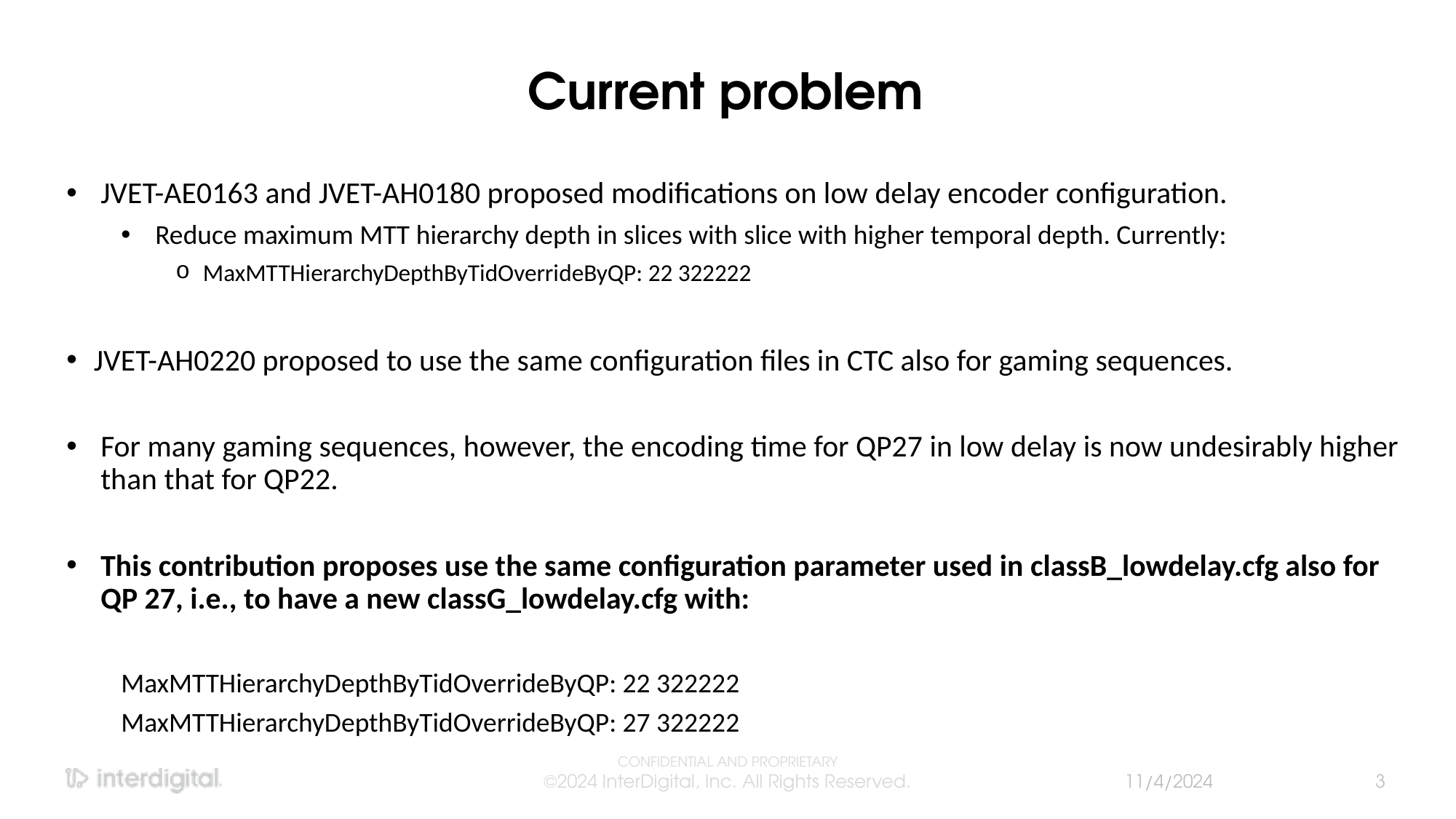

# Current problem
JVET-AE0163 and JVET-AH0180 proposed modifications on low delay encoder configuration.
Reduce maximum MTT hierarchy depth in slices with slice with higher temporal depth. Currently:
MaxMTTHierarchyDepthByTidOverrideByQP: 22 322222

JVET-AH0220 proposed to use the same configuration files in CTC also for gaming sequences.

For many gaming sequences, however, the encoding time for QP27 in low delay is now undesirably higher than that for QP22.

This contribution proposes use the same configuration parameter used in classB_lowdelay.cfg also for QP 27, i.e., to have a new classG_lowdelay.cfg with:

MaxMTTHierarchyDepthByTidOverrideByQP: 22 322222
MaxMTTHierarchyDepthByTidOverrideByQP: 27 322222

CONFIDENTIAL AND PROPRIETARY
©2024 InterDigital, Inc. All Rights Reserved.
11/4/2024
3